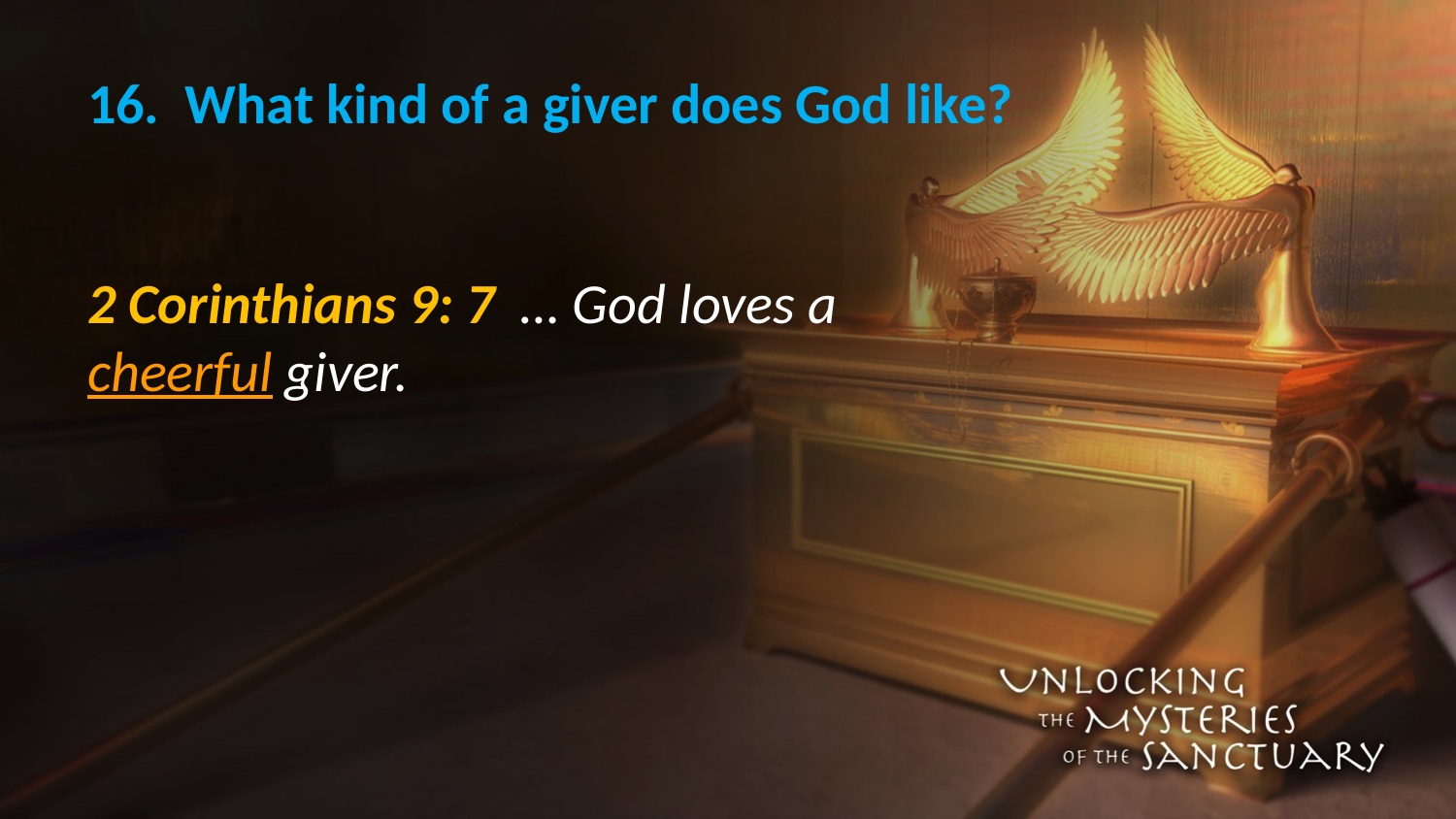

# 16.  What kind of a giver does God like?

2 Corinthians 9: 7  … God loves a cheerful giver.